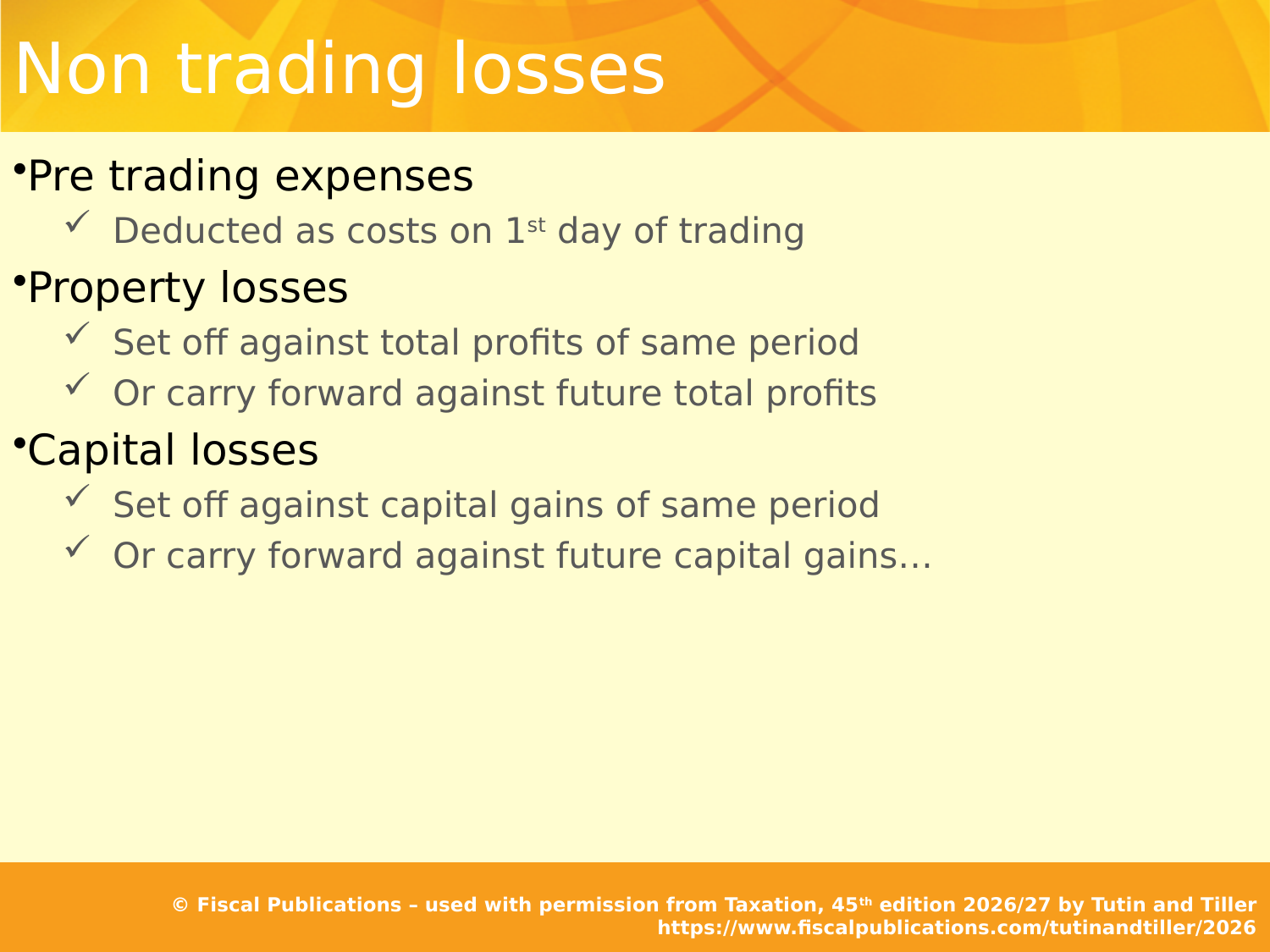

# Non trading losses
Pre trading expenses
Deducted as costs on 1st day of trading
Property losses
Set off against total profits of same period
Or carry forward against future total profits
Capital losses
Set off against capital gains of same period
Or carry forward against future capital gains…